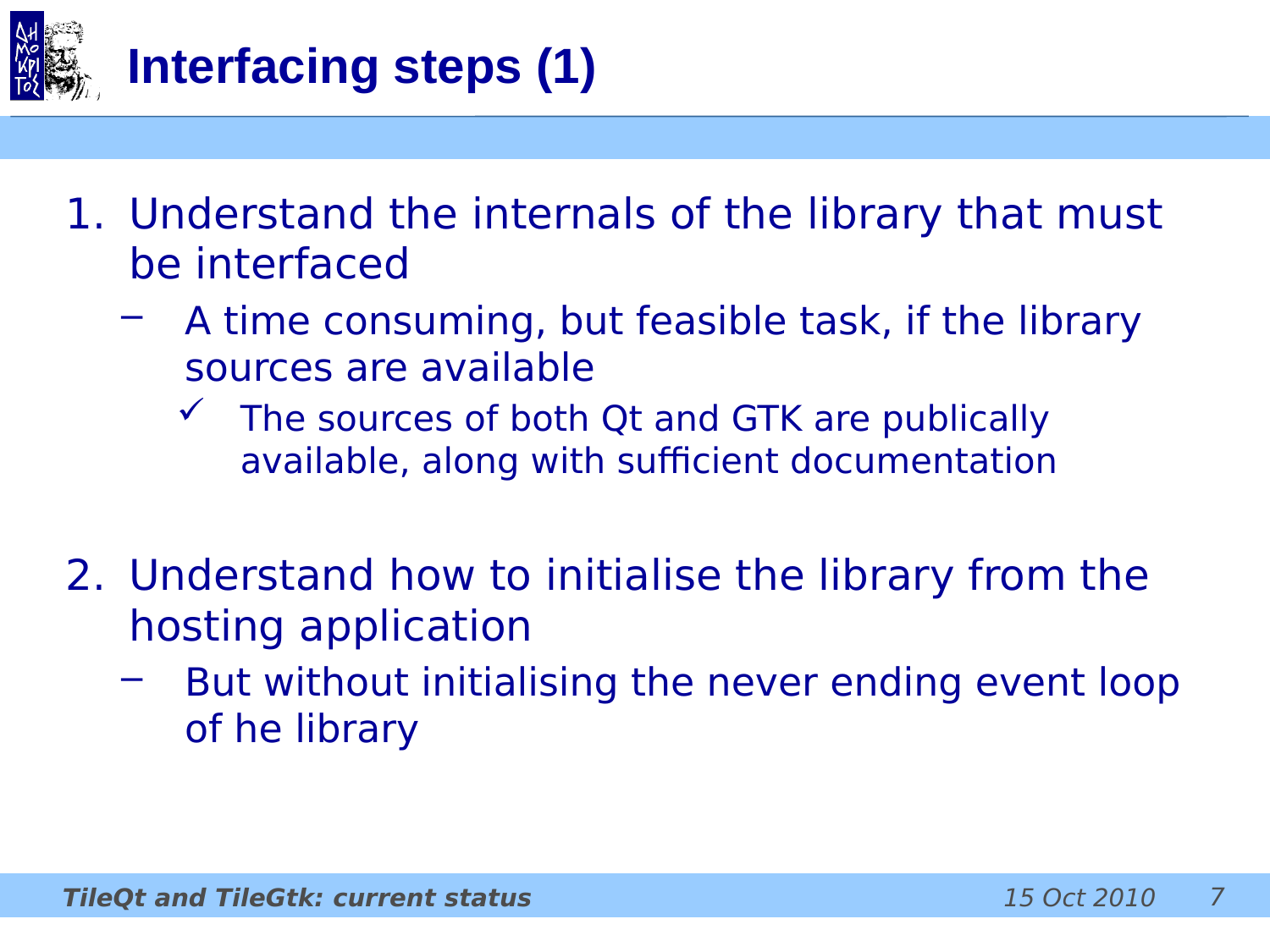

# Interfacing steps (1)
Understand the internals of the library that must be interfaced
A time consuming, but feasible task, if the library sources are available
The sources of both Qt and GTK are publically available, along with sufficient documentation

Understand how to initialise the library from the hosting application
But without initialising the never ending event loop of he library

7
TileQt and TileGtk: current status
15 Oct 2010